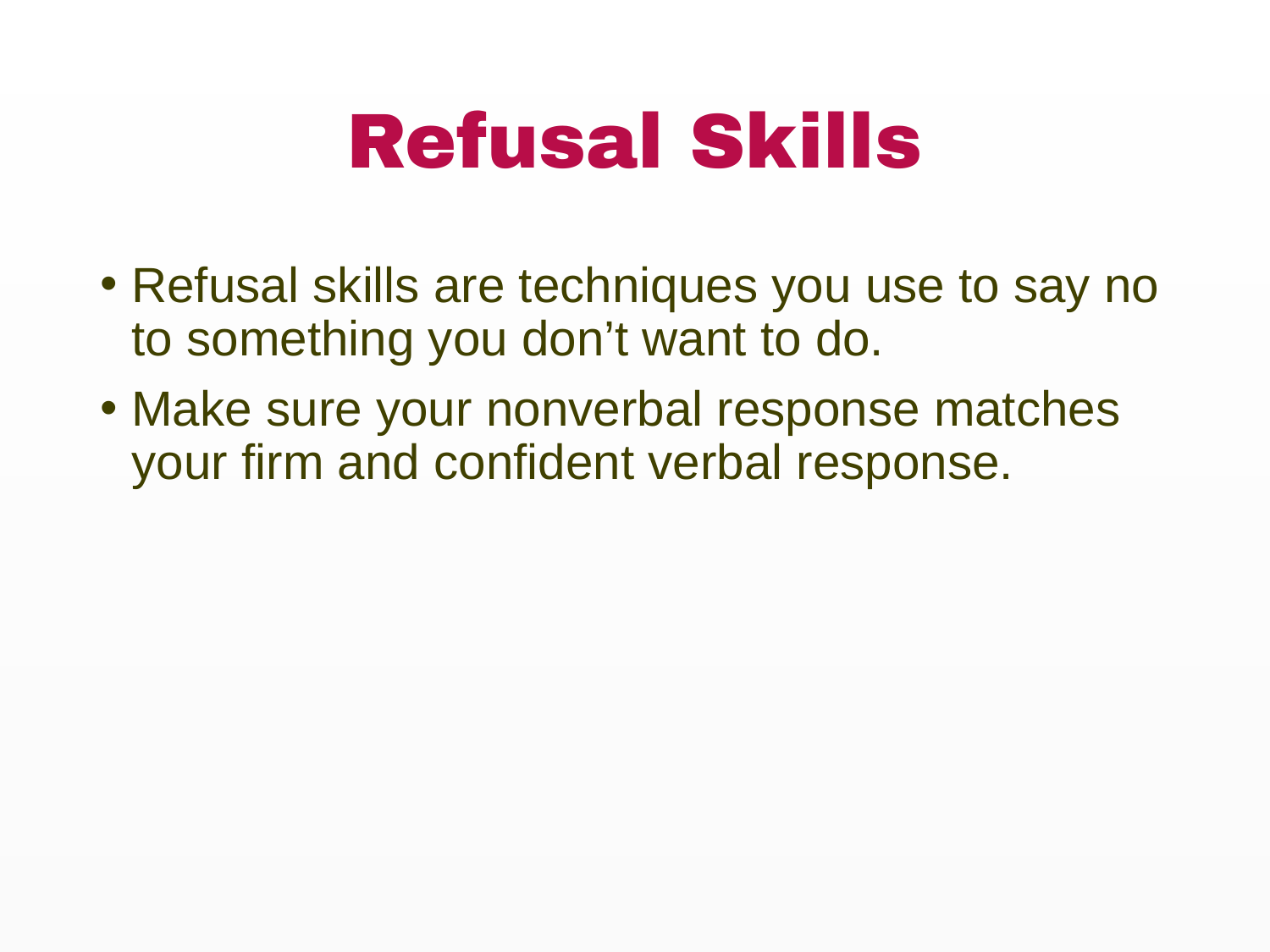

# Refusal Skills
Refusal skills are techniques you use to say no to something you don’t want to do.
Make sure your nonverbal response matches your firm and confident verbal response.